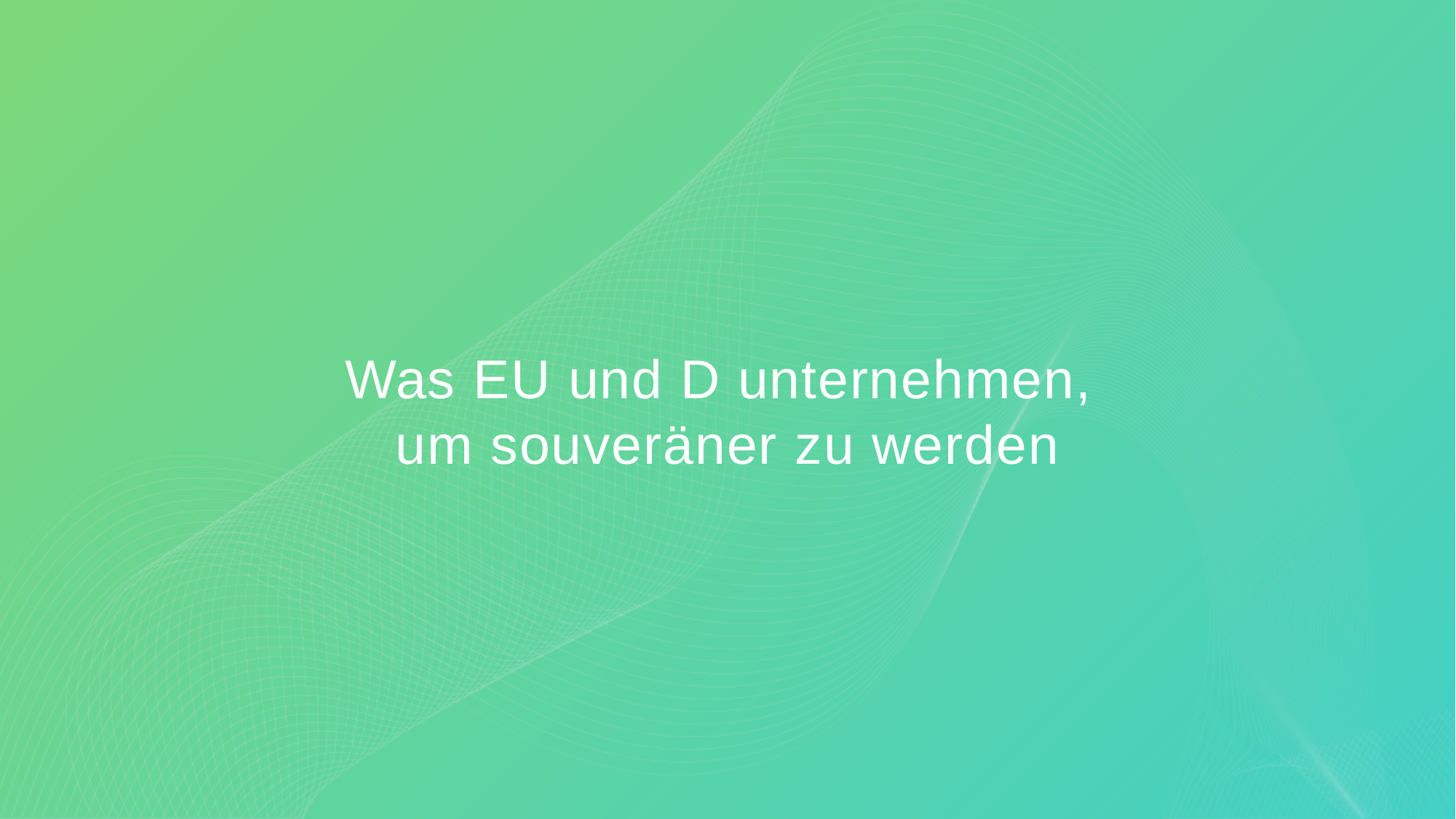

# Was EU und D unternehmen, um souveräner zu werden